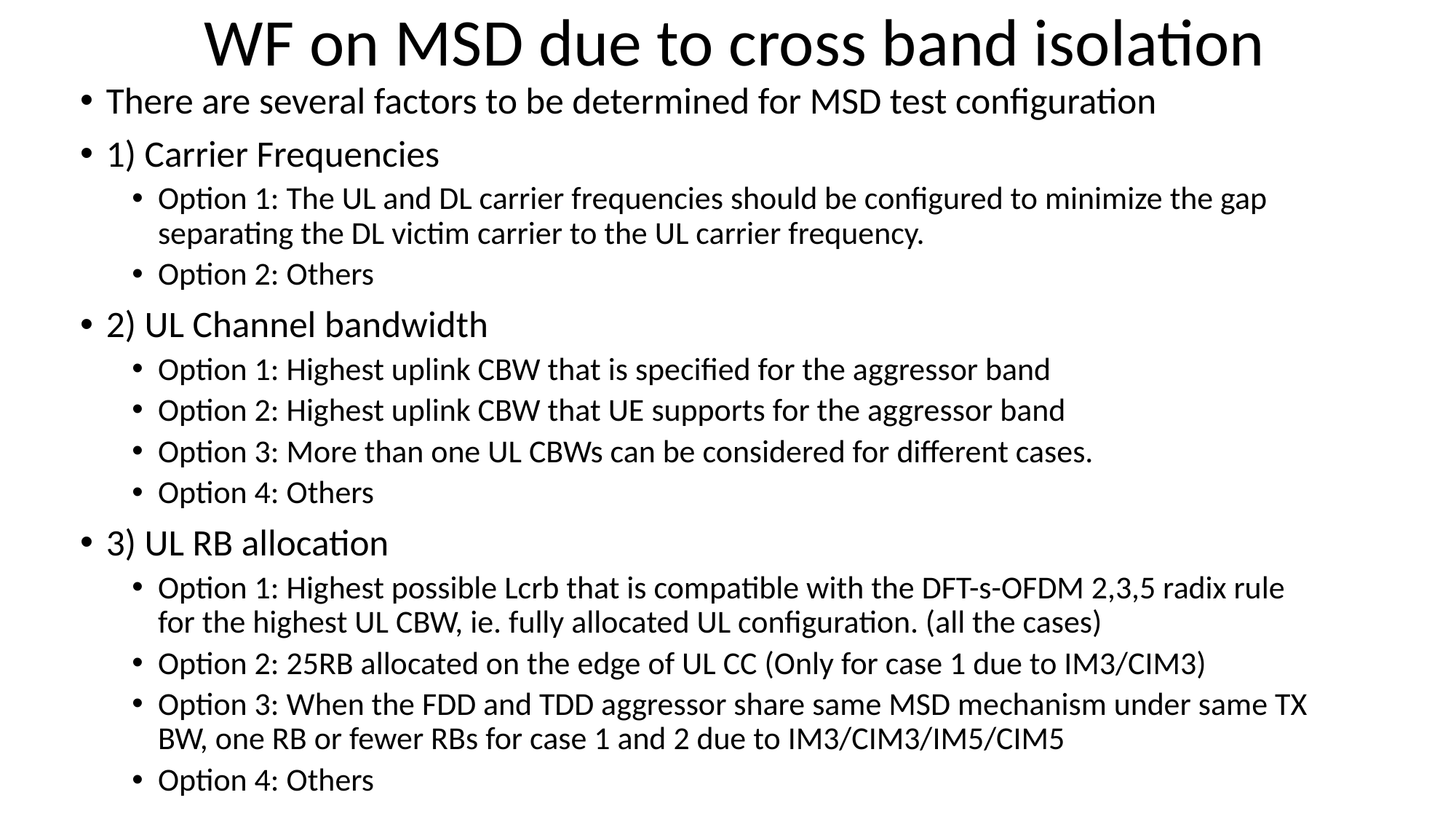

# WF on MSD due to cross band isolation
There are several factors to be determined for MSD test configuration
1) Carrier Frequencies
Option 1: The UL and DL carrier frequencies should be configured to minimize the gap separating the DL victim carrier to the UL carrier frequency.
Option 2: Others
2) UL Channel bandwidth
Option 1: Highest uplink CBW that is specified for the aggressor band
Option 2: Highest uplink CBW that UE supports for the aggressor band
Option 3: More than one UL CBWs can be considered for different cases.
Option 4: Others
3) UL RB allocation
Option 1: Highest possible Lcrb that is compatible with the DFT-s-OFDM 2,3,5 radix rule for the highest UL CBW, ie. fully allocated UL configuration. (all the cases)
Option 2: 25RB allocated on the edge of UL CC (Only for case 1 due to IM3/CIM3)
Option 3: When the FDD and TDD aggressor share same MSD mechanism under same TX BW, one RB or fewer RBs for case 1 and 2 due to IM3/CIM3/IM5/CIM5
Option 4: Others